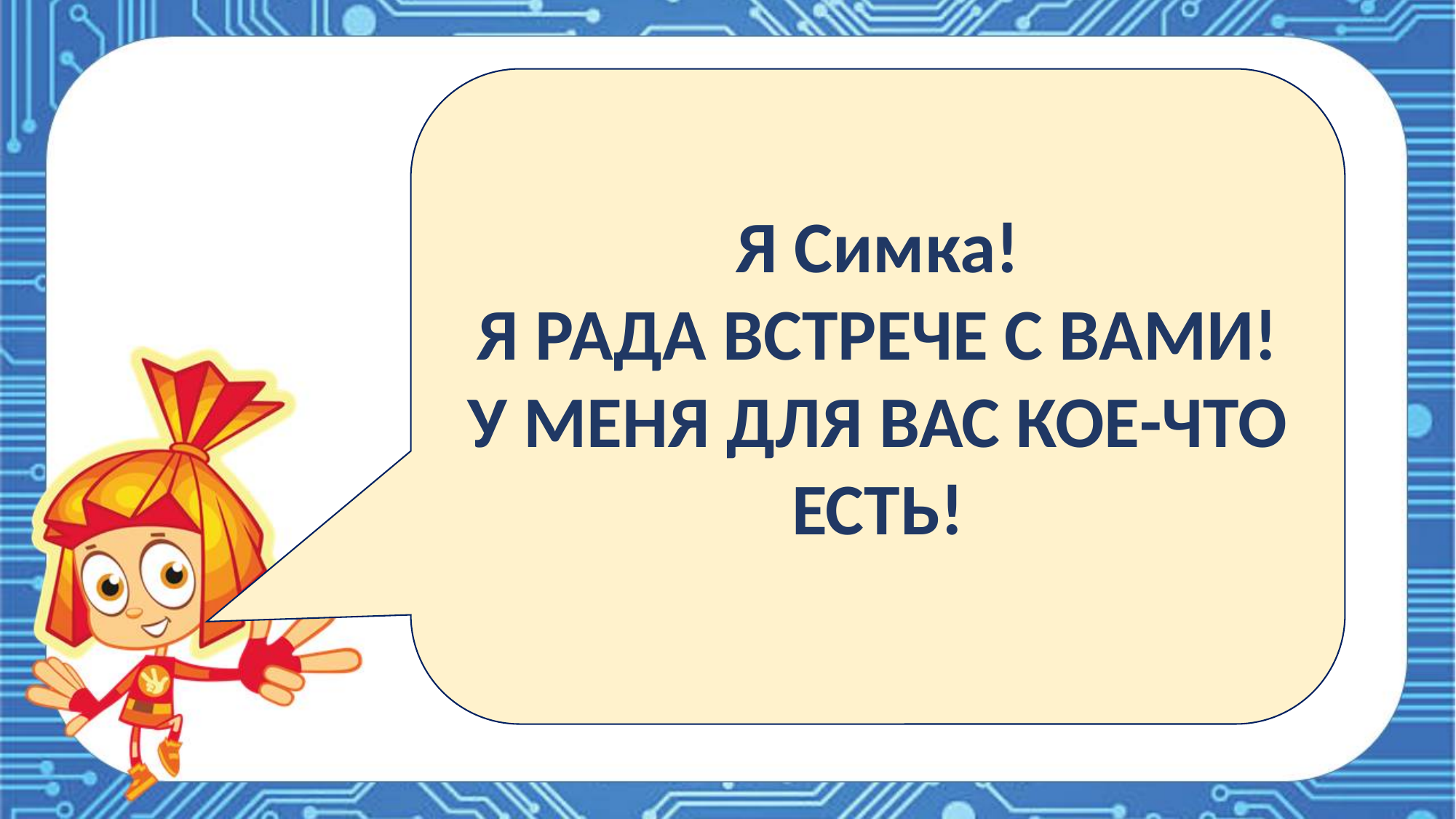

Я Симка!
Я РАДА ВСТРЕЧЕ С ВАМИ!
У МЕНЯ ДЛЯ ВАС КОЕ-ЧТО ЕСТЬ!